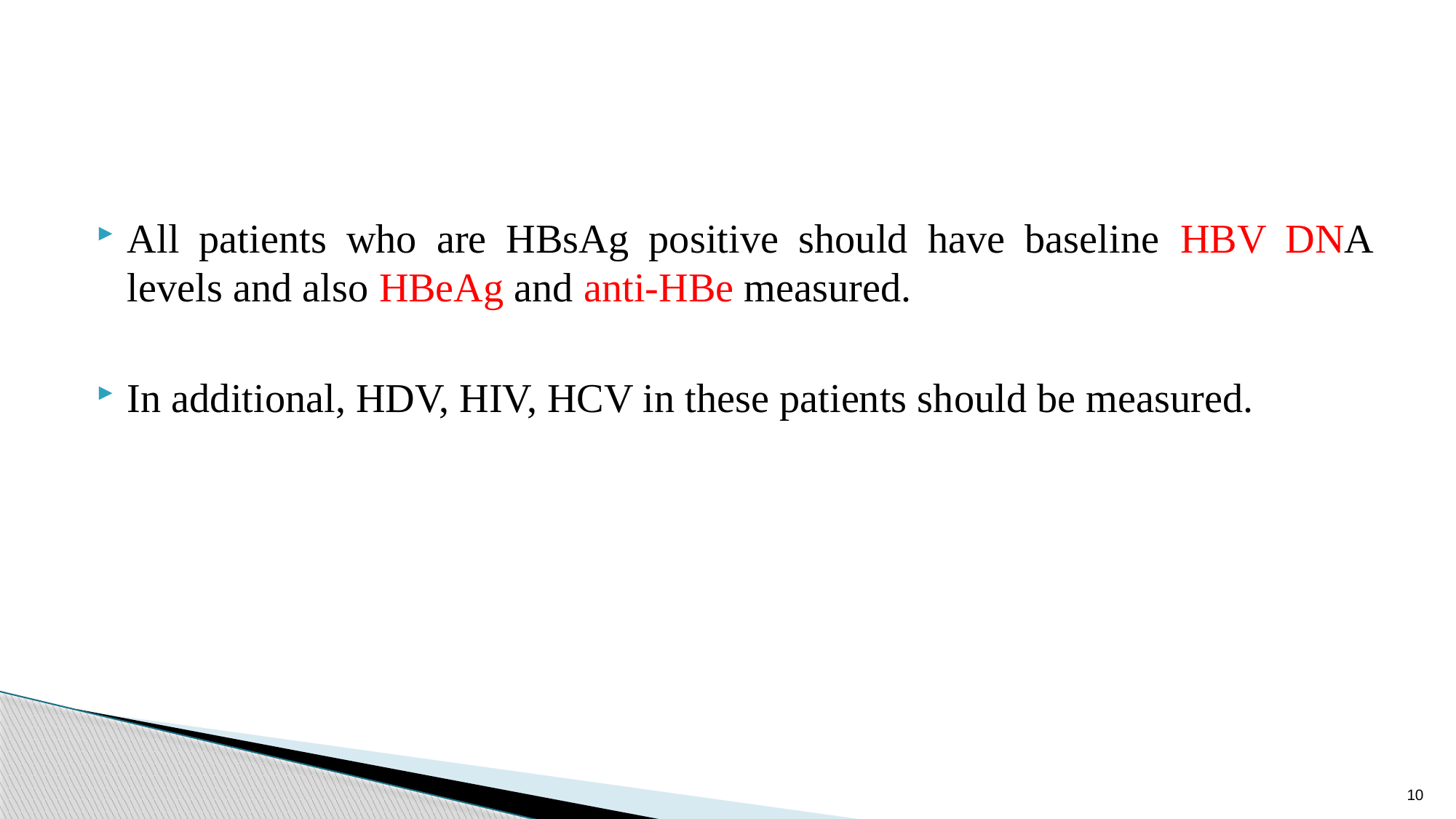

#
All patients who are HBsAg positive should have baseline HBV DNA levels and also HBeAg and anti-HBe measured.

In additional, HDV, HIV, HCV in these patients should be measured.
10